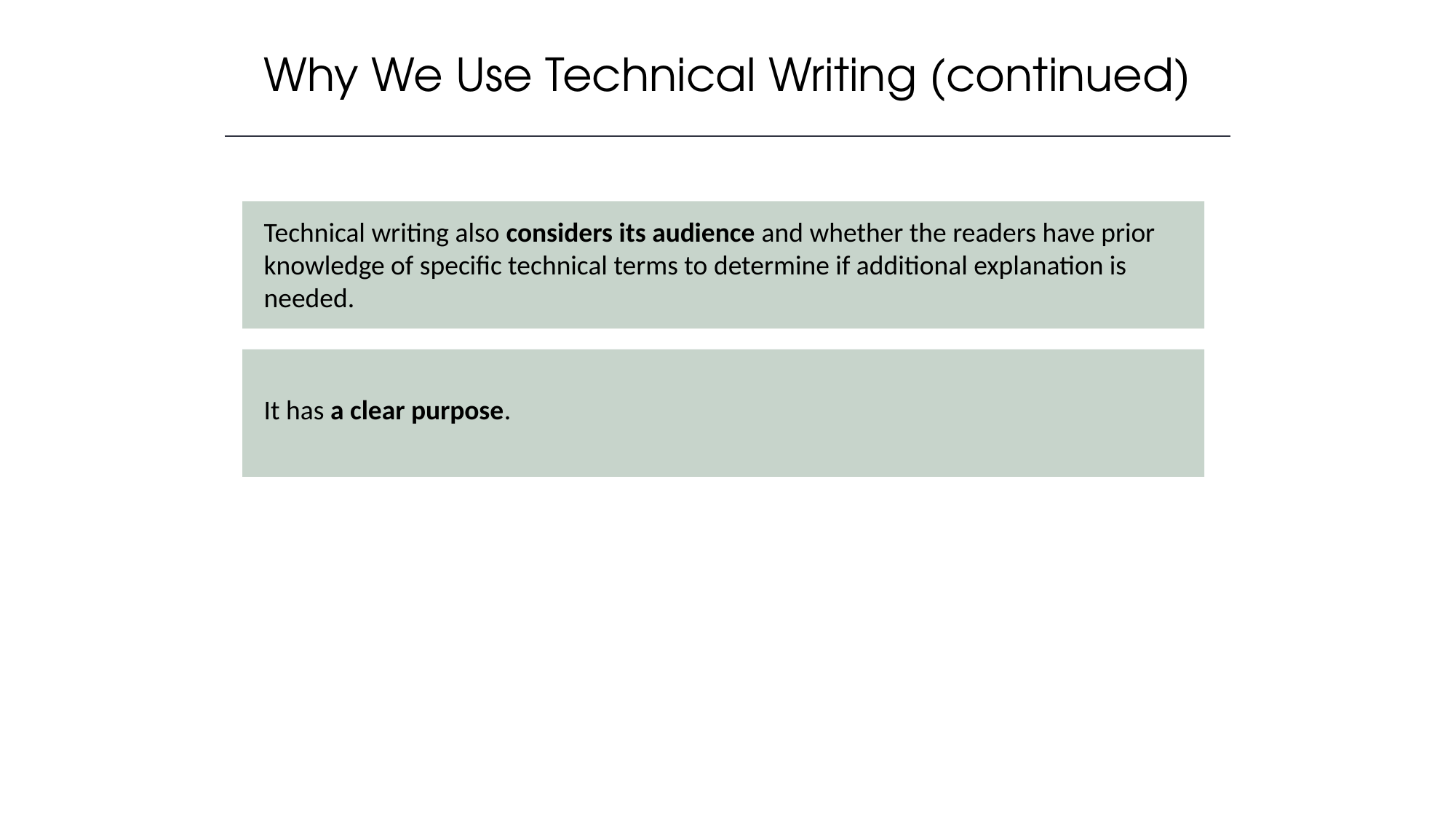

Why We Use Technical Writing (continued)

Technical writing also considers its audience and whether the readers have prior knowledge of specific technical terms to determine if additional explanation is needed.

It has a clear purpose.